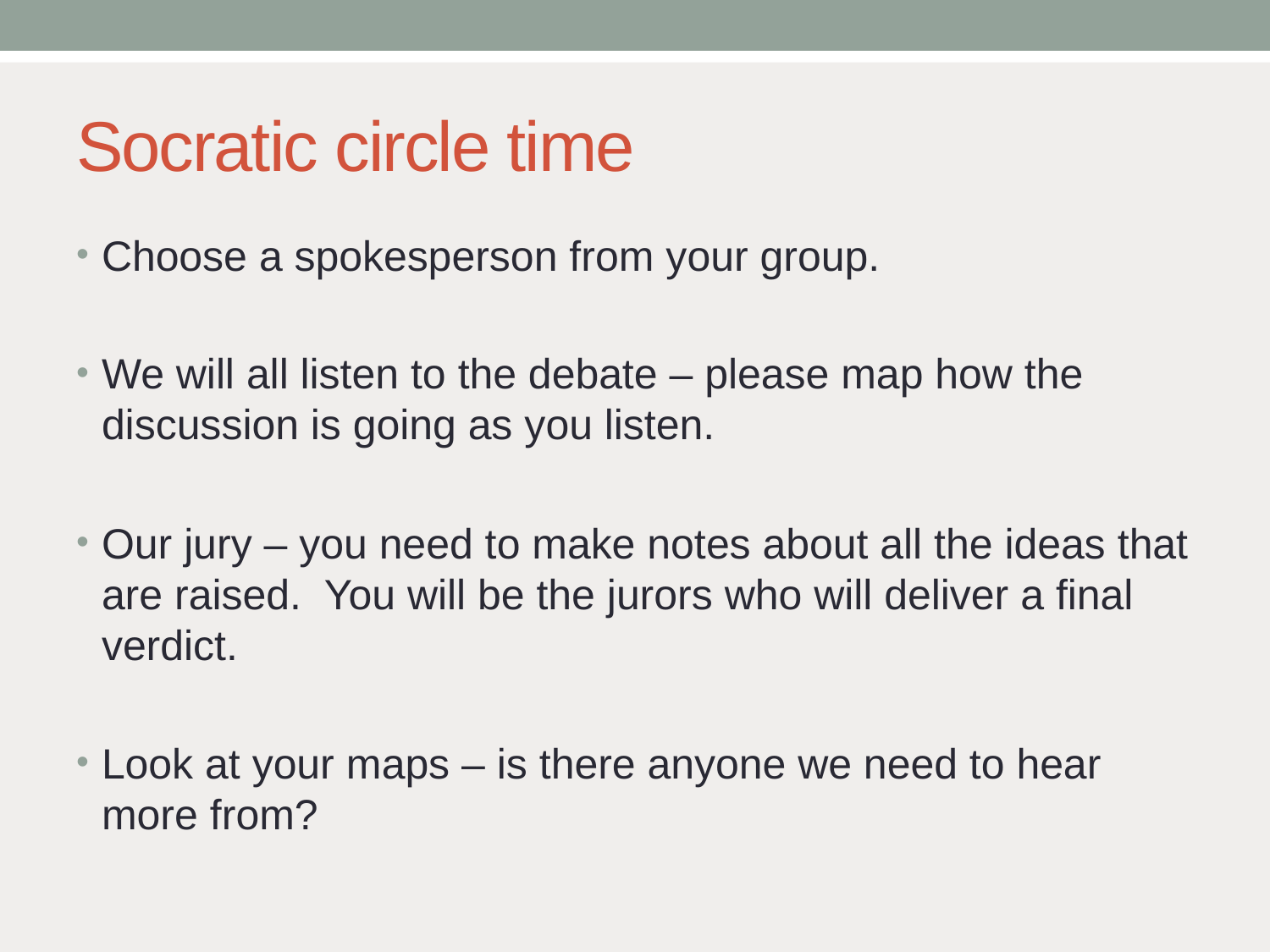

# Socratic circle time
Choose a spokesperson from your group.

We will all listen to the debate – please map how the discussion is going as you listen.

Our jury – you need to make notes about all the ideas that are raised.  You will be the jurors who will deliver a final verdict.

Look at your maps – is there anyone we need to hear more from?